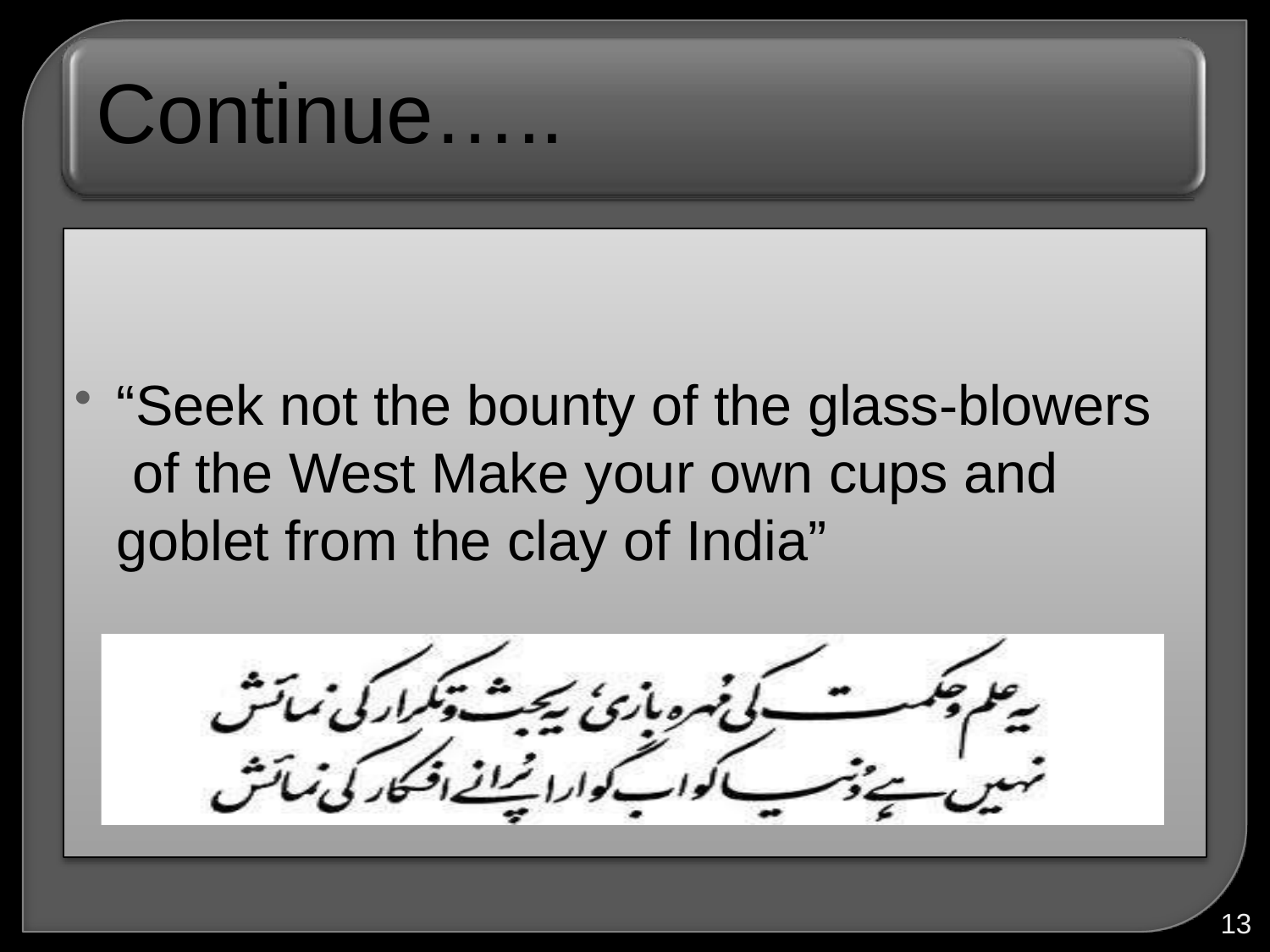

# Continue…..

“Seek not the bounty of the glass-blowers  of the West Make your own cups and  goblet from the clay of India”

13